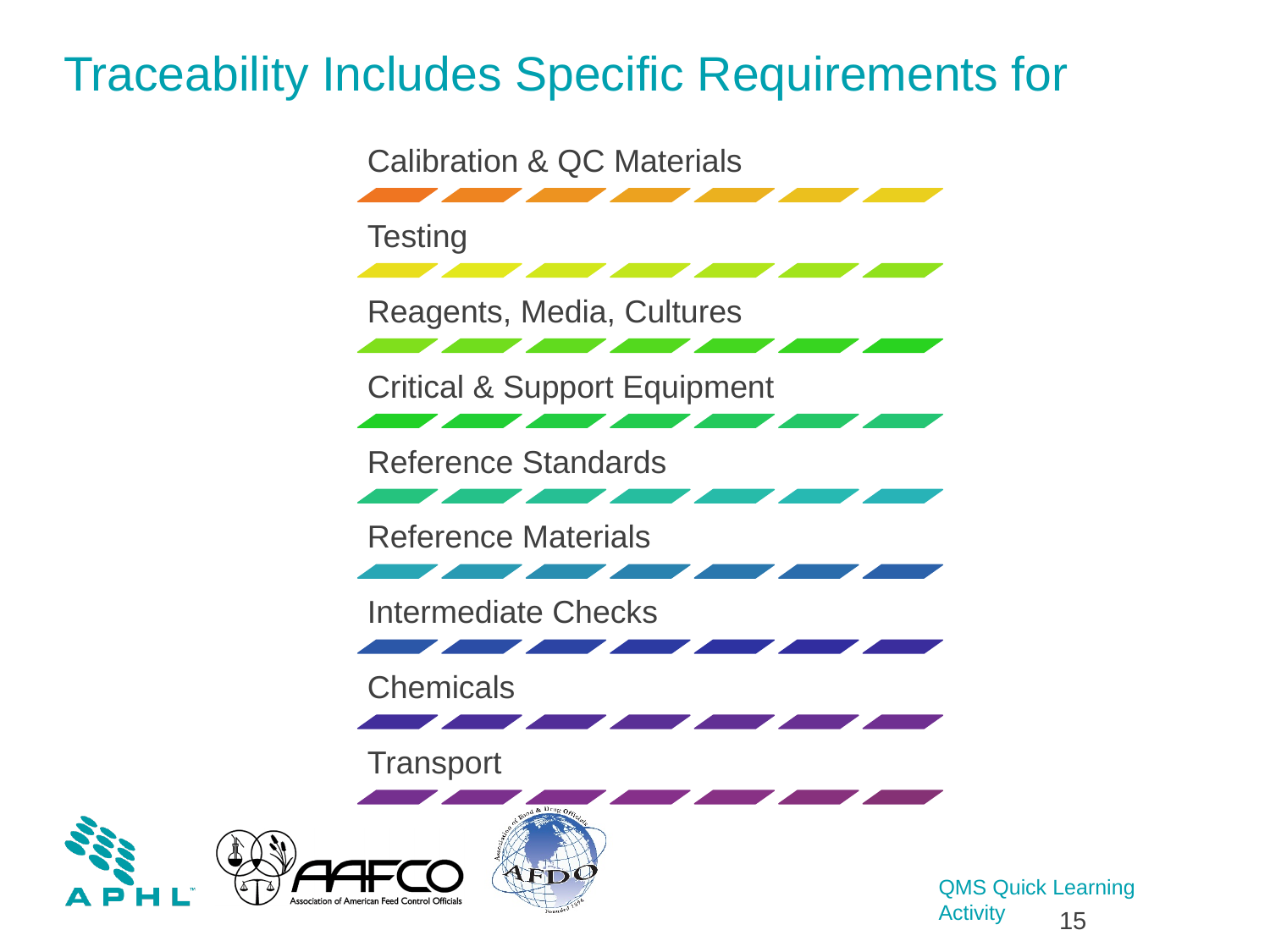

# Traceability Includes Specific Requirements for
Calibration & QC Materials
Testing
Reagents, Media, Cultures
Critical & Support Equipment
Reference Standards
Reference Materials
Intermediate Checks
Chemicals
Transport